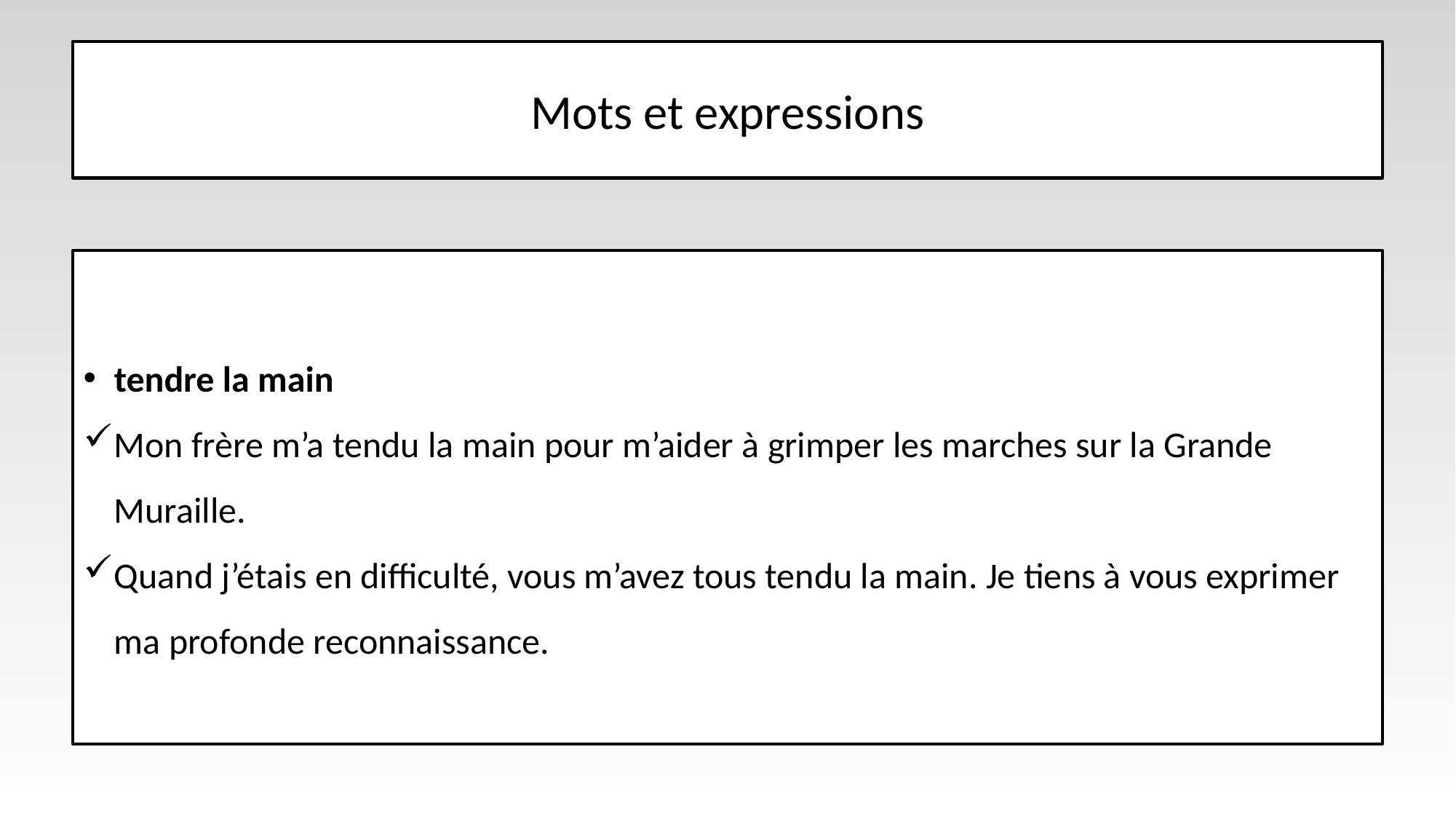

# Mots et expressions
tendre la main
Mon frère m’a tendu la main pour m’aider à grimper les marches sur la Grande Muraille.
Quand j’étais en difficulté, vous m’avez tous tendu la main. Je tiens à vous exprimer ma profonde reconnaissance.